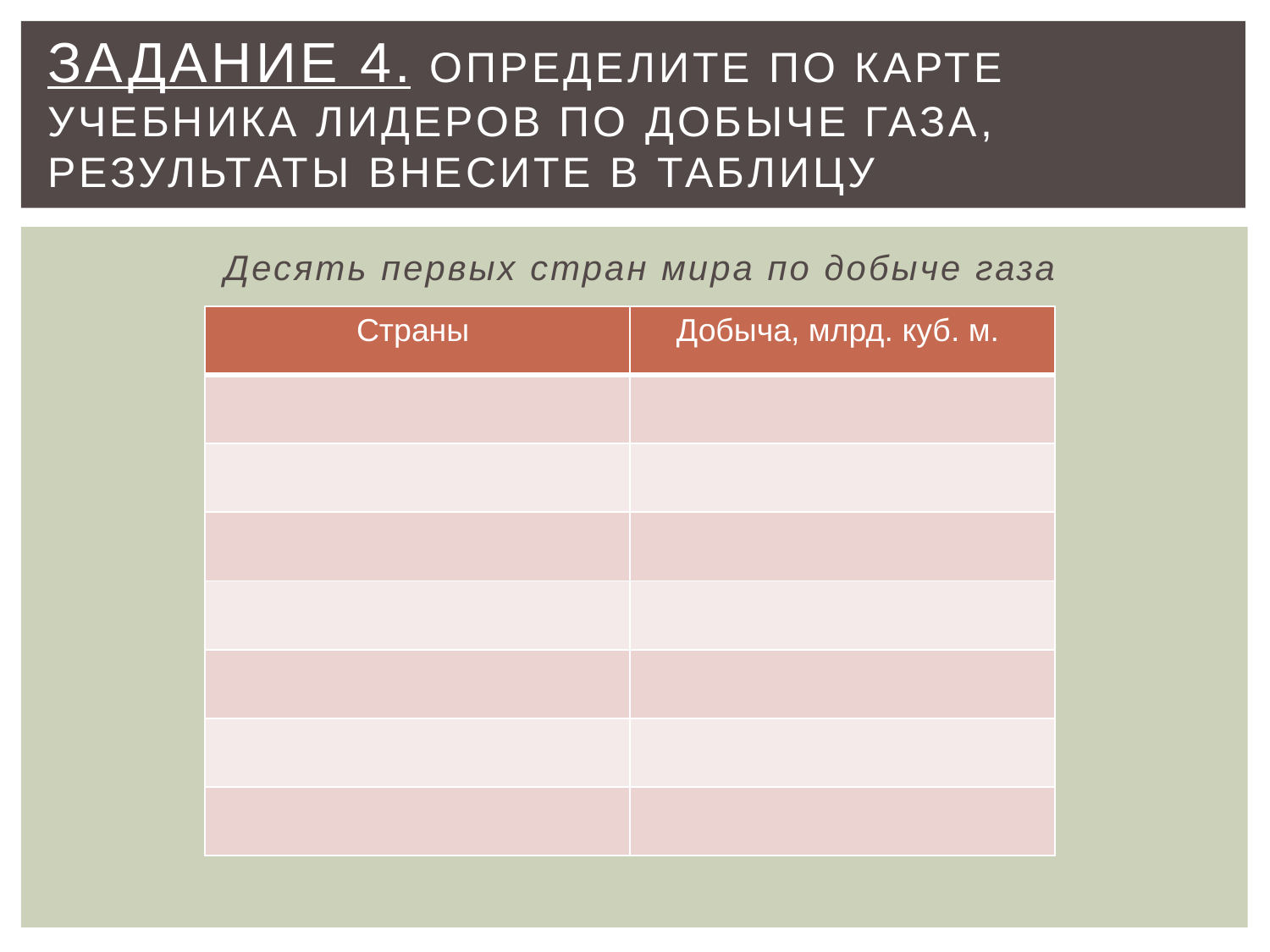

# Задание 4. Определите по карте учебника лидеров по добыче газа, результаты внесите в таблицу
Десять первых стран мира по добыче газа
| Страны | Добыча, млрд. куб. м. |
| --- | --- |
|  |  |
|  |  |
|  |  |
|  |  |
|  |  |
|  |  |
|  |  |